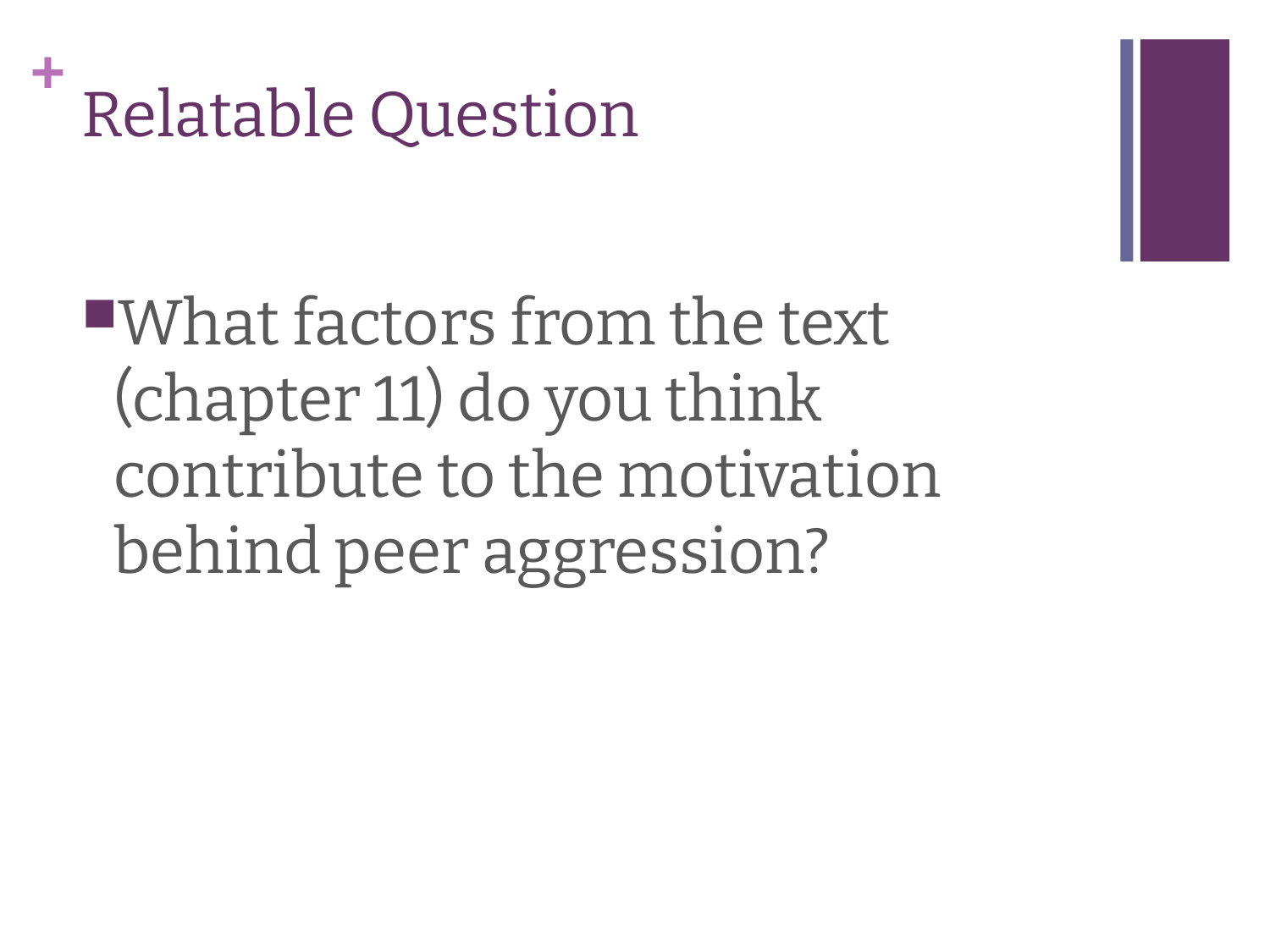

# Relatable Question
What factors from the text (chapter 11) do you think contribute to the motivation behind peer aggression?